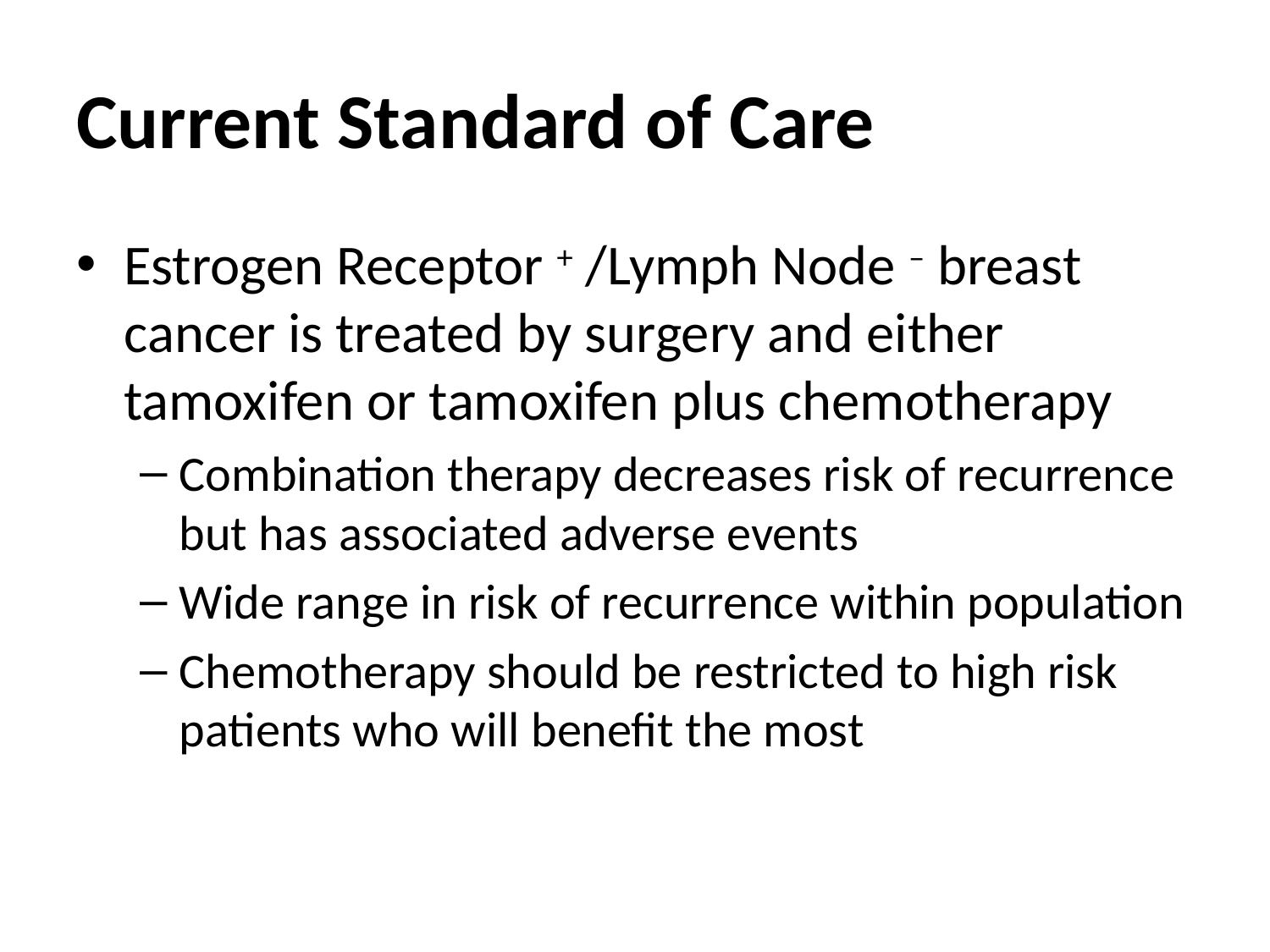

# Current Standard of Care
Estrogen Receptor + /Lymph Node – breast cancer is treated by surgery and either tamoxifen or tamoxifen plus chemotherapy
Combination therapy decreases risk of recurrence but has associated adverse events
Wide range in risk of recurrence within population
Chemotherapy should be restricted to high risk patients who will benefit the most